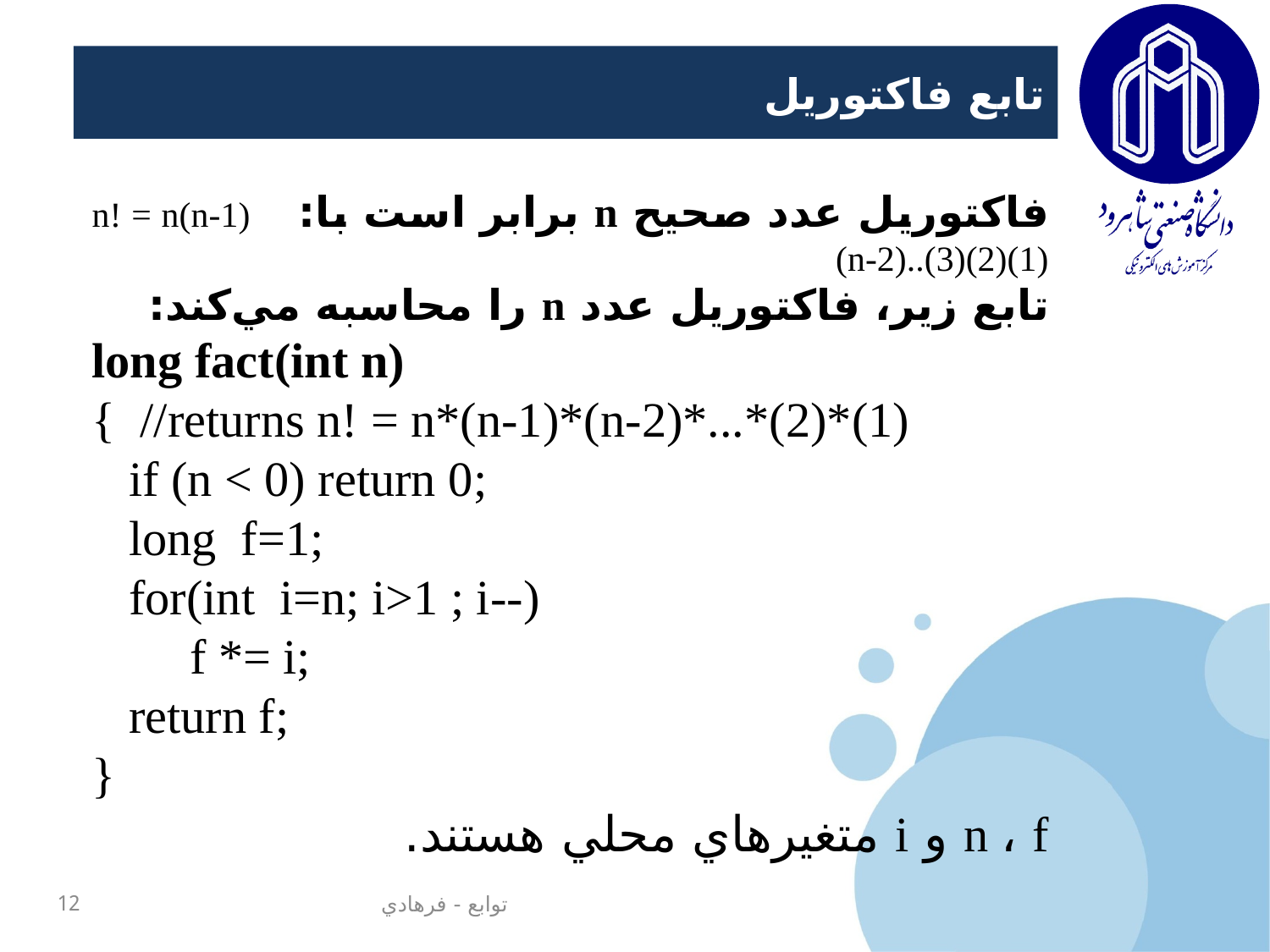

# تابع فاكتوريل
فاكتوريل عدد صحيح n برابر است با:   n! = n(n-1)(n-2)..(3)(2)(1)
تابع زير، فاکتوريل عدد n را محاسبه مي‌کند‌:
long fact(int n)
{  //returns n! = n*(n-1)*(n-2)*...*(2)*(1)
   if (n < 0) return 0;
   long  f=1;
   for(int  i=n; i>1 ; i--)
        f *= i;
   return f;
}
n ، f و i متغيرهاي محلي هستند.
12
توابع - فرهادي